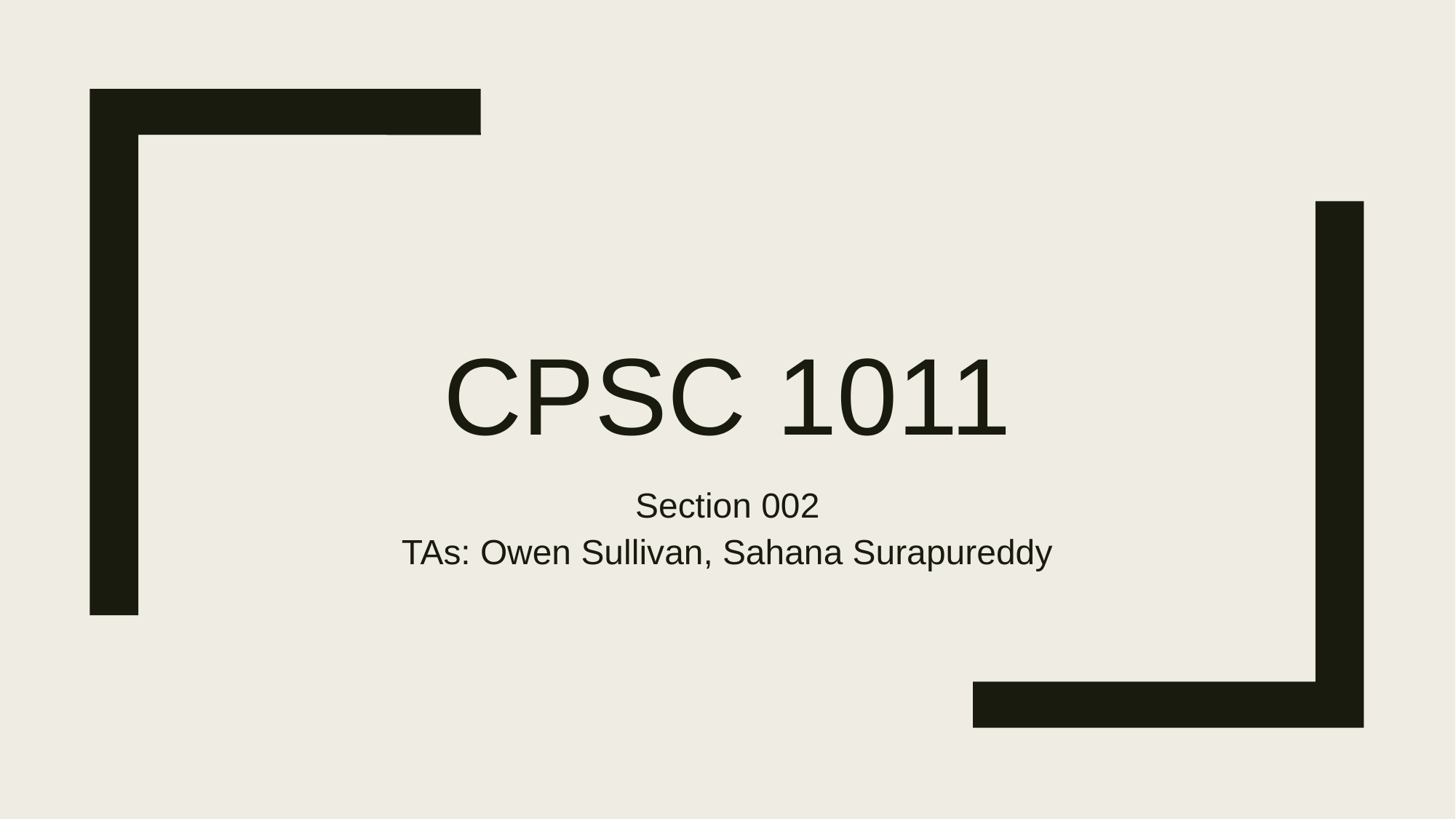

# CPSC 1011
Section 002
TAs: Owen Sullivan, Sahana Surapureddy